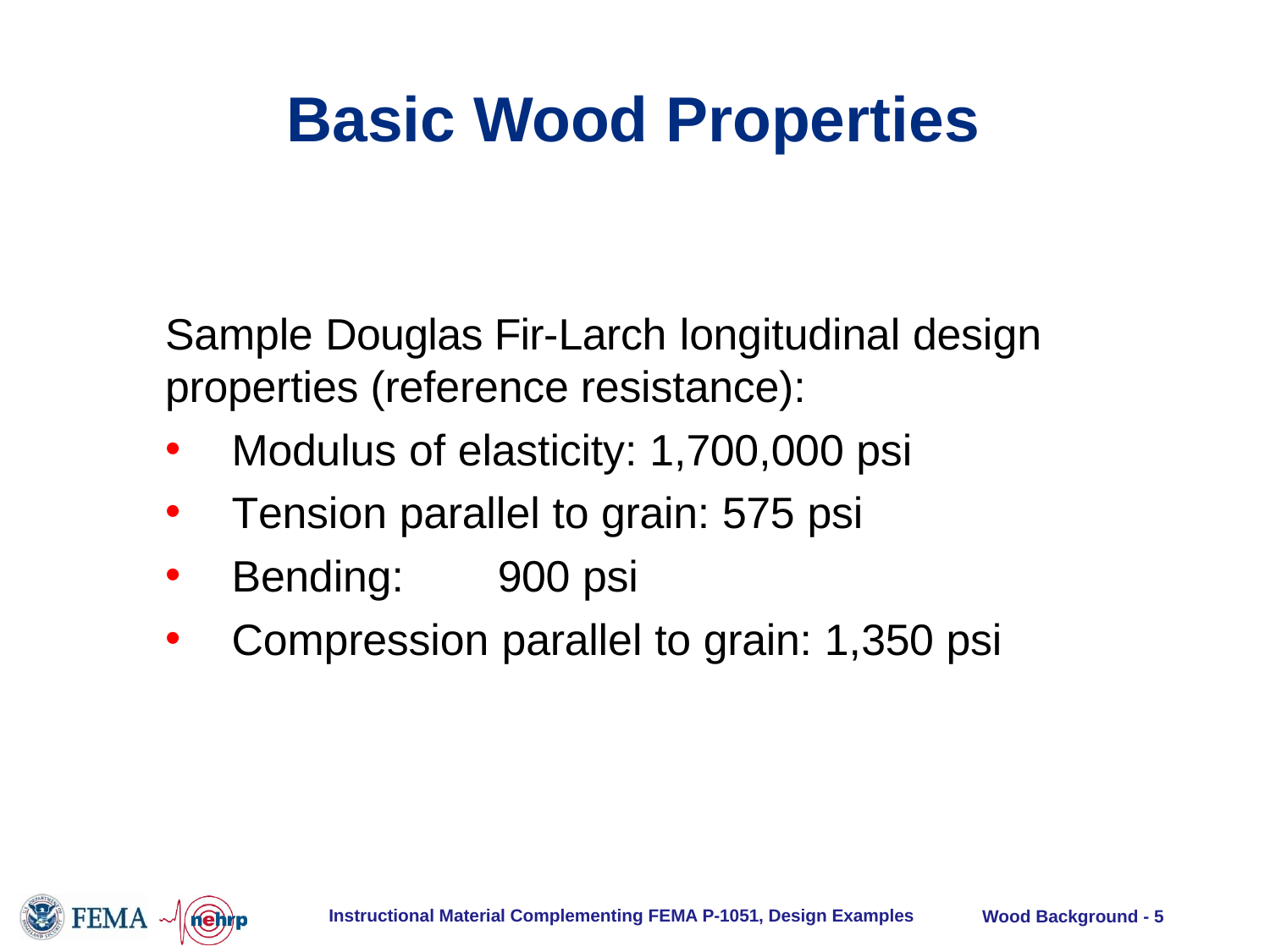

# Basic Wood Properties
Sample Douglas Fir-Larch longitudinal design properties (reference resistance):
Modulus of elasticity: 1,700,000 psi
Tension parallel to grain: 575 psi
Bending:	900 psi
Compression parallel to grain: 1,350 psi